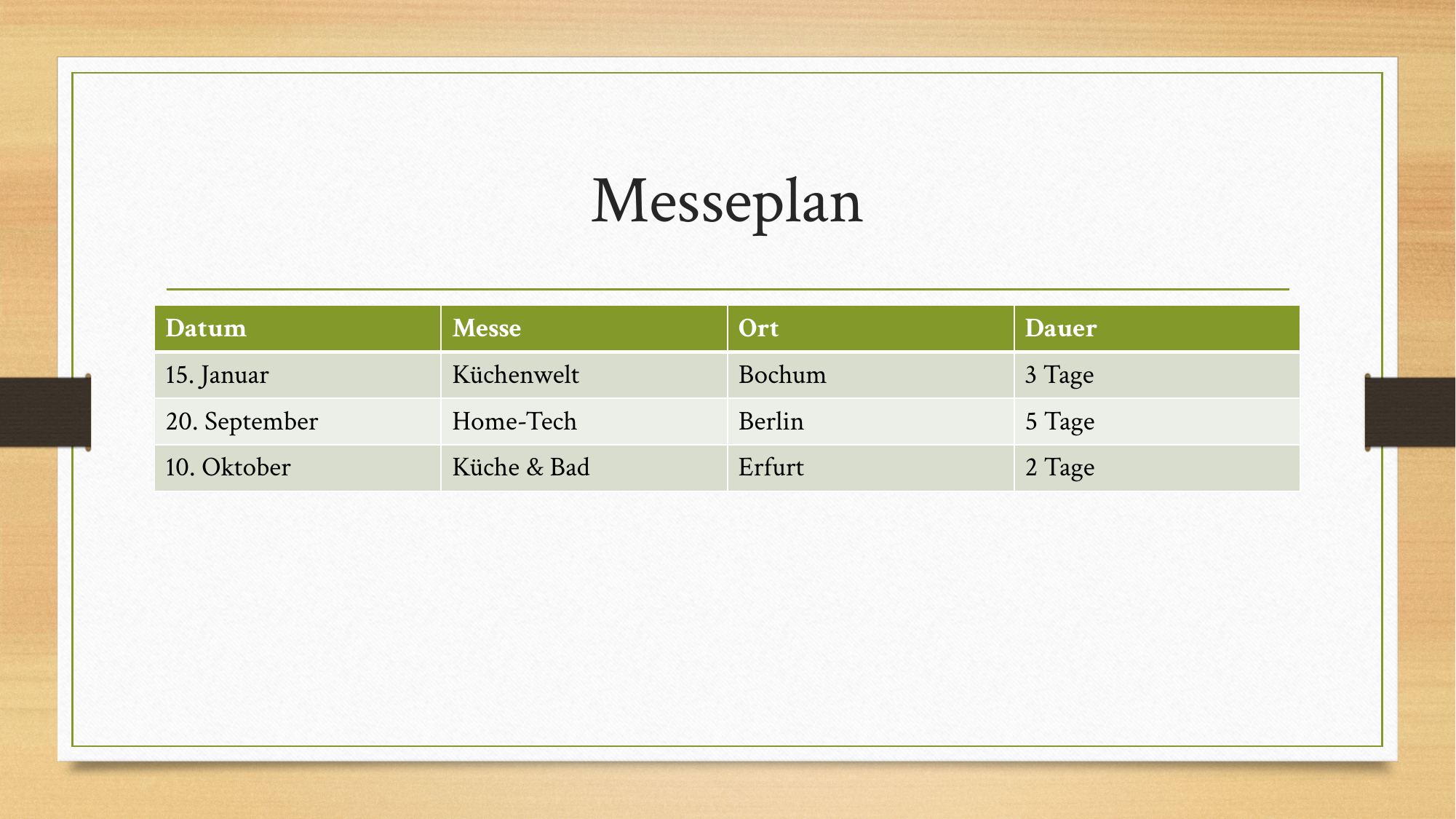

# Messeplan
| Datum | Messe | Ort | Dauer |
| --- | --- | --- | --- |
| 15. Januar | Küchenwelt | Bochum | 3 Tage |
| 20. September | Home-Tech | Berlin | 5 Tage |
| 10. Oktober | Küche & Bad | Erfurt | 2 Tage |